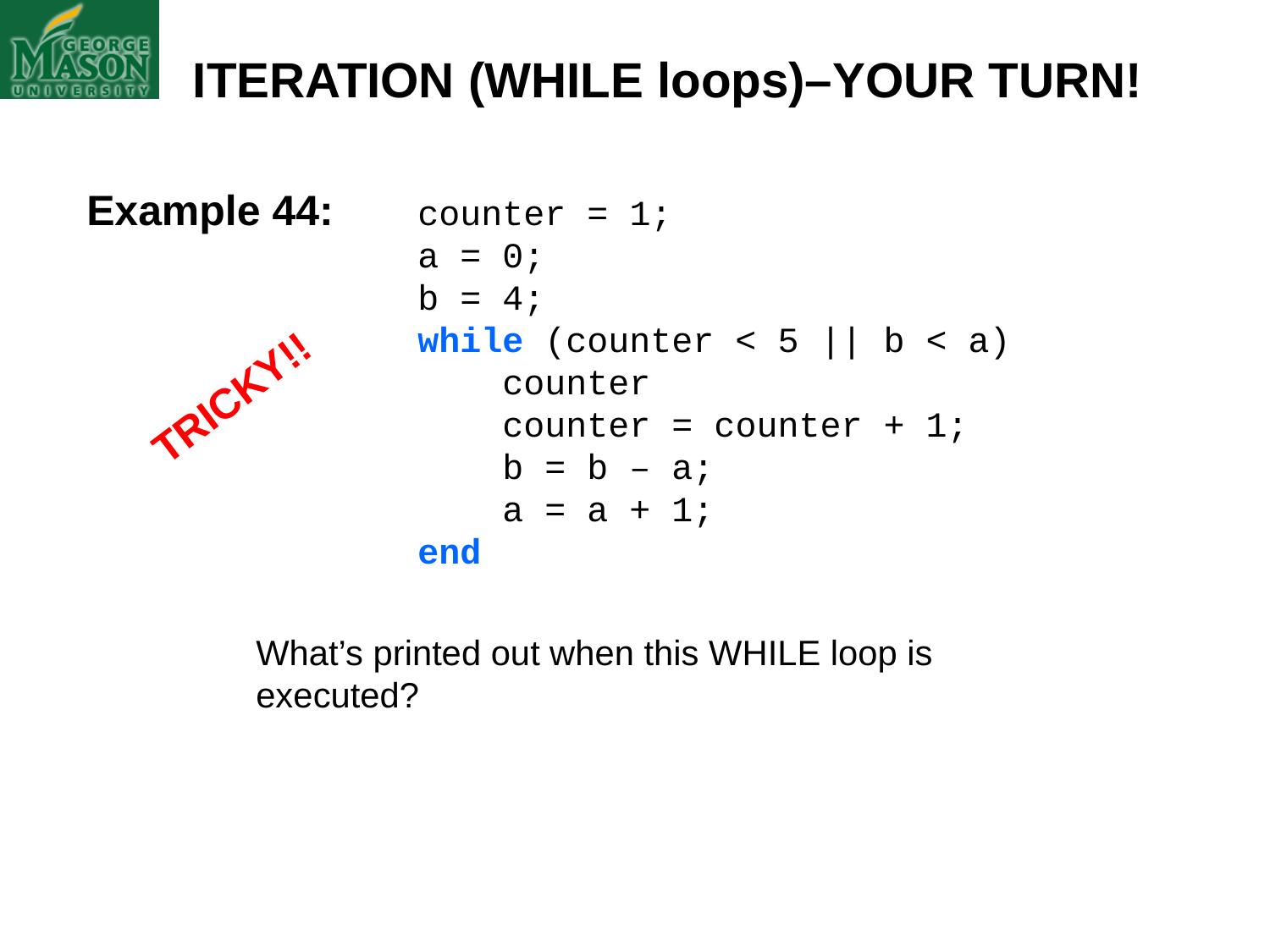

ITERATION (WHILE loops)–YOUR TURN!
Example 44:
counter = 1;
a = 0;
b = 4;
while (counter < 5 || b < a)
    counter
    counter = counter + 1;
    b = b – a;
    a = a + 1;
end
TRICKY!!
What’s printed out when this WHILE loop is executed?